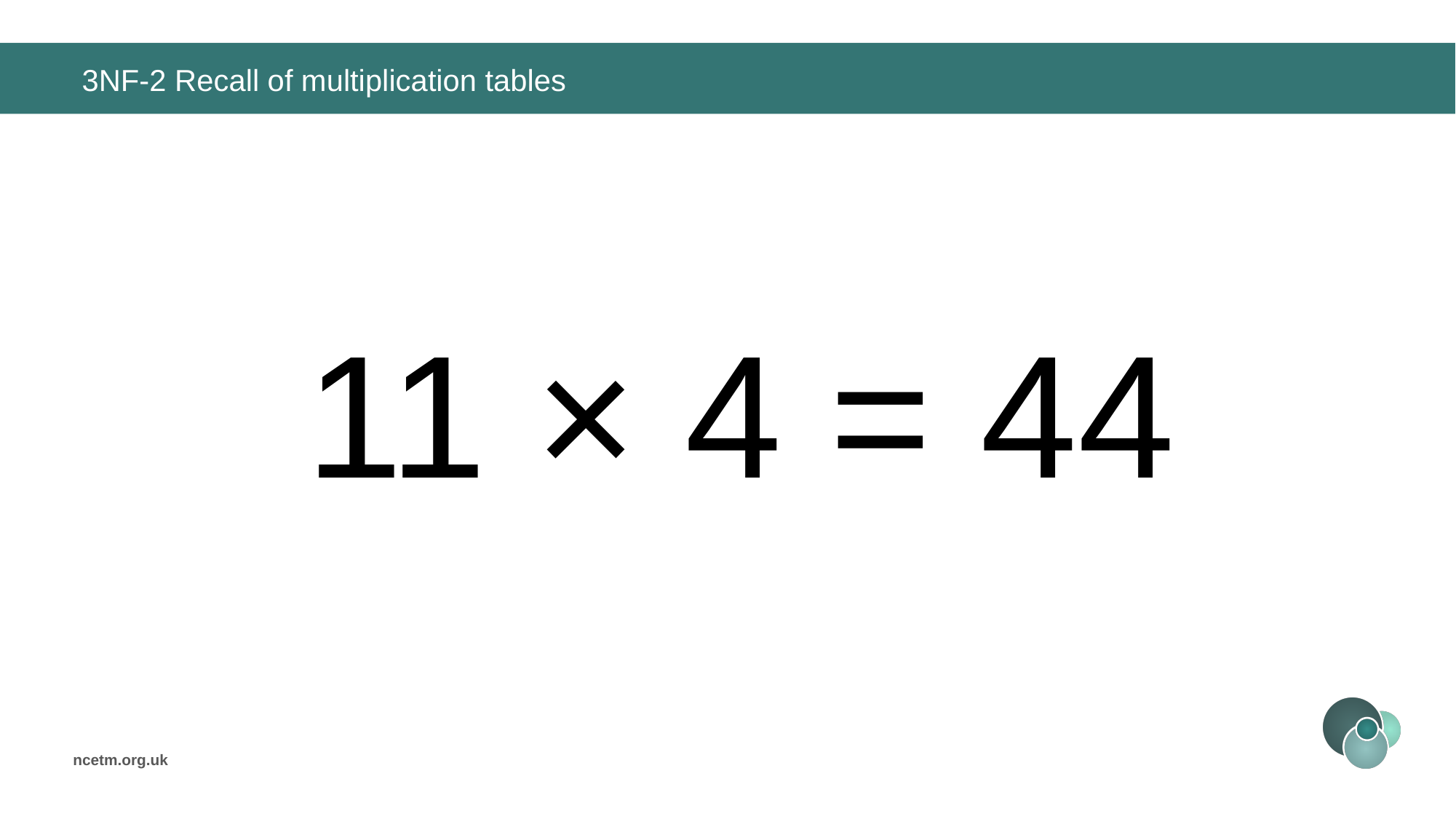

# 3NF-2 Recall of multiplication tables
11 × 4 =
44